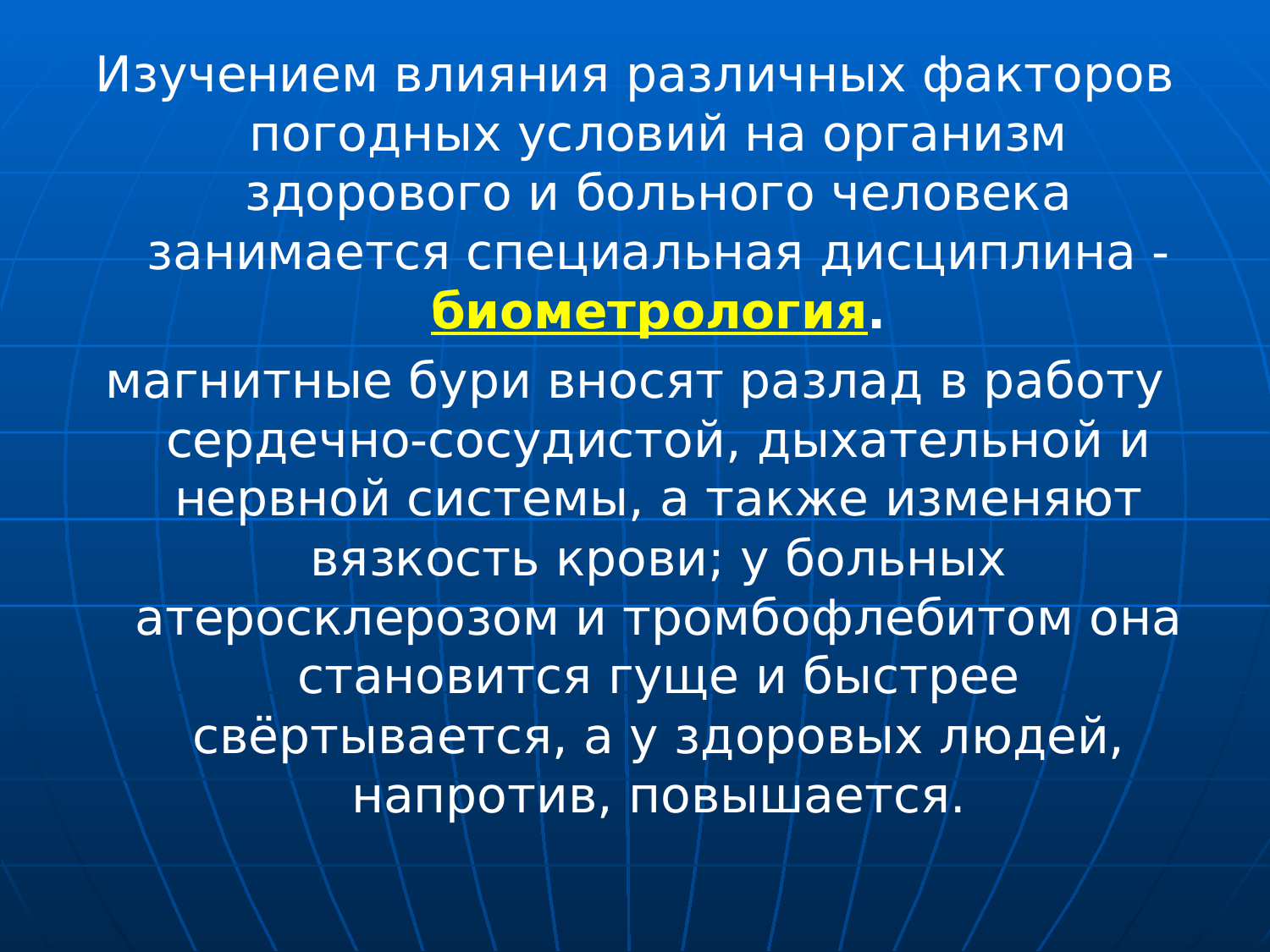

Изучением влияния различных факторов погодных условий на организм здорового и больного человека занимается специальная дисциплина - биометрология.
магнитные бури вносят разлад в работу сердечно-сосудистой, дыхательной и нервной системы, а также изменяют вязкость крови; у больных атеросклерозом и тромбофлебитом она становится гуще и быстрее свёртывается, а у здоровых людей, напротив, повышается.